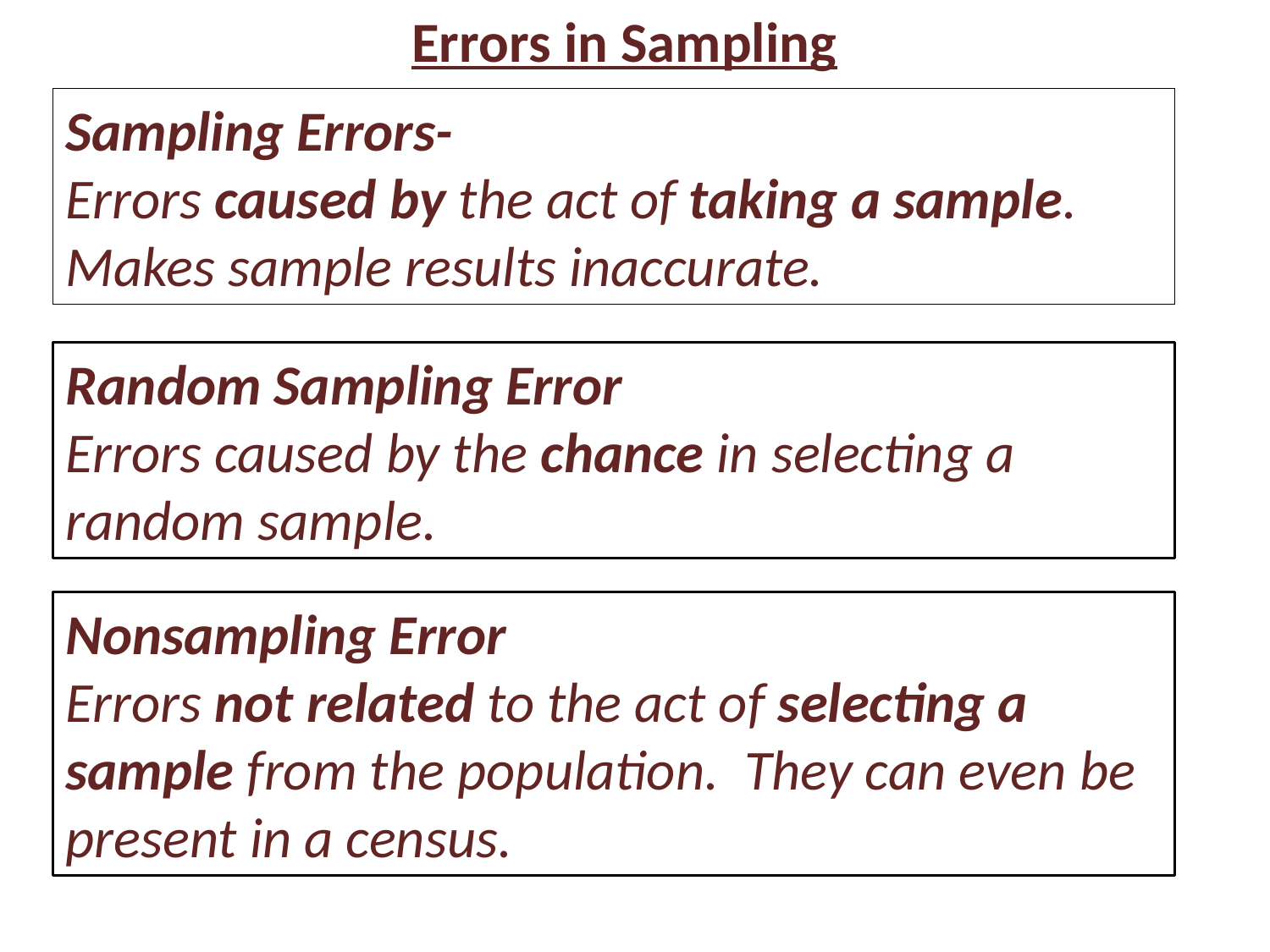

Errors in Sampling
Sampling Errors-
Errors caused by the act of taking a sample.  Makes sample results inaccurate.
Random Sampling Error
Errors caused by the chance in selecting a random sample.
Nonsampling Error
Errors not related to the act of selecting a sample from the population.  They can even be present in a census.